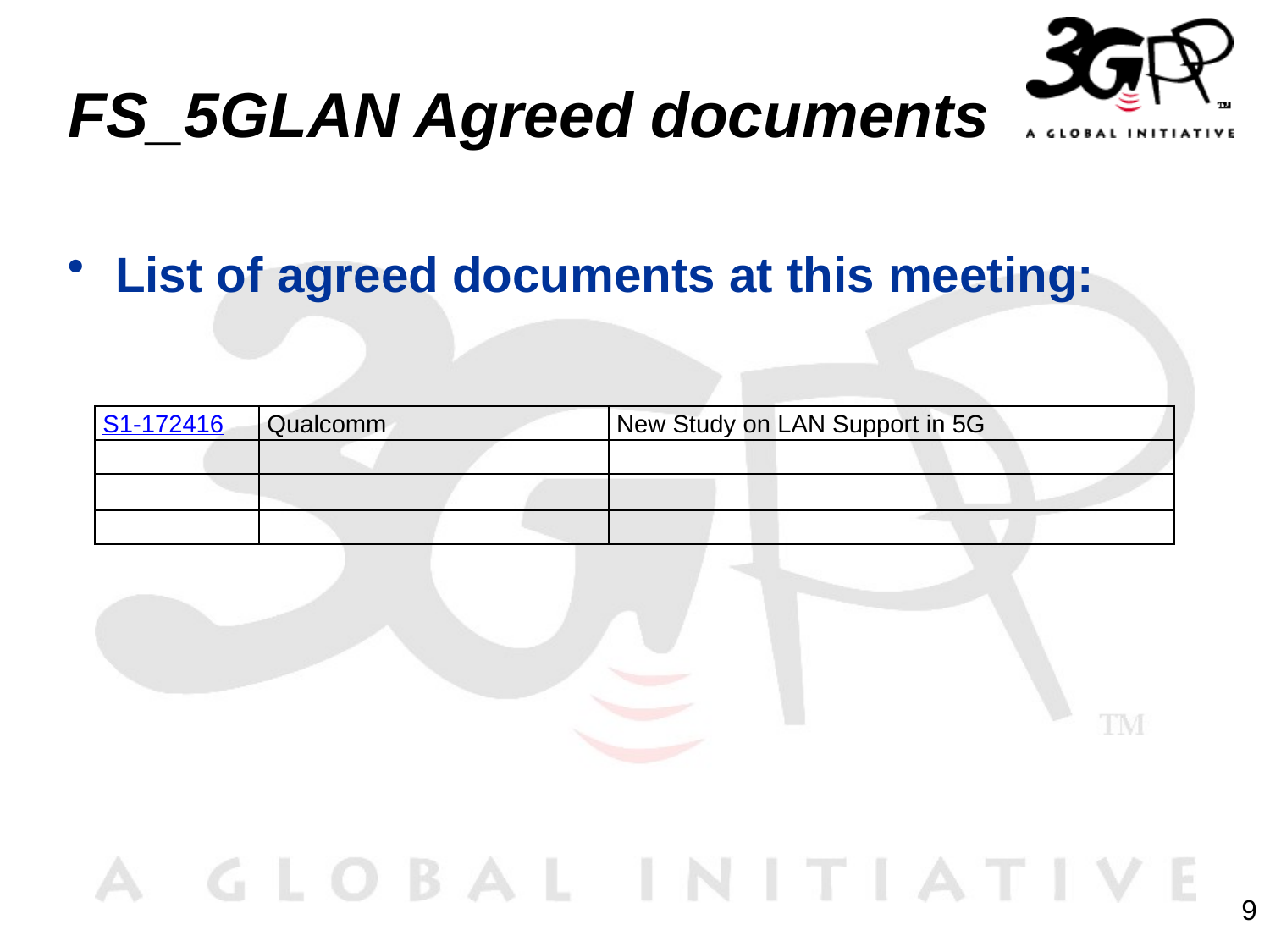

# FS_5GLAN Agreed documents

List of agreed documents at this meeting:

| S1-172416 | Qualcomm | New Study on LAN Support in 5G |
| --- | --- | --- |
|  |  |  |
|  |  |  |
|  |  |  |
9